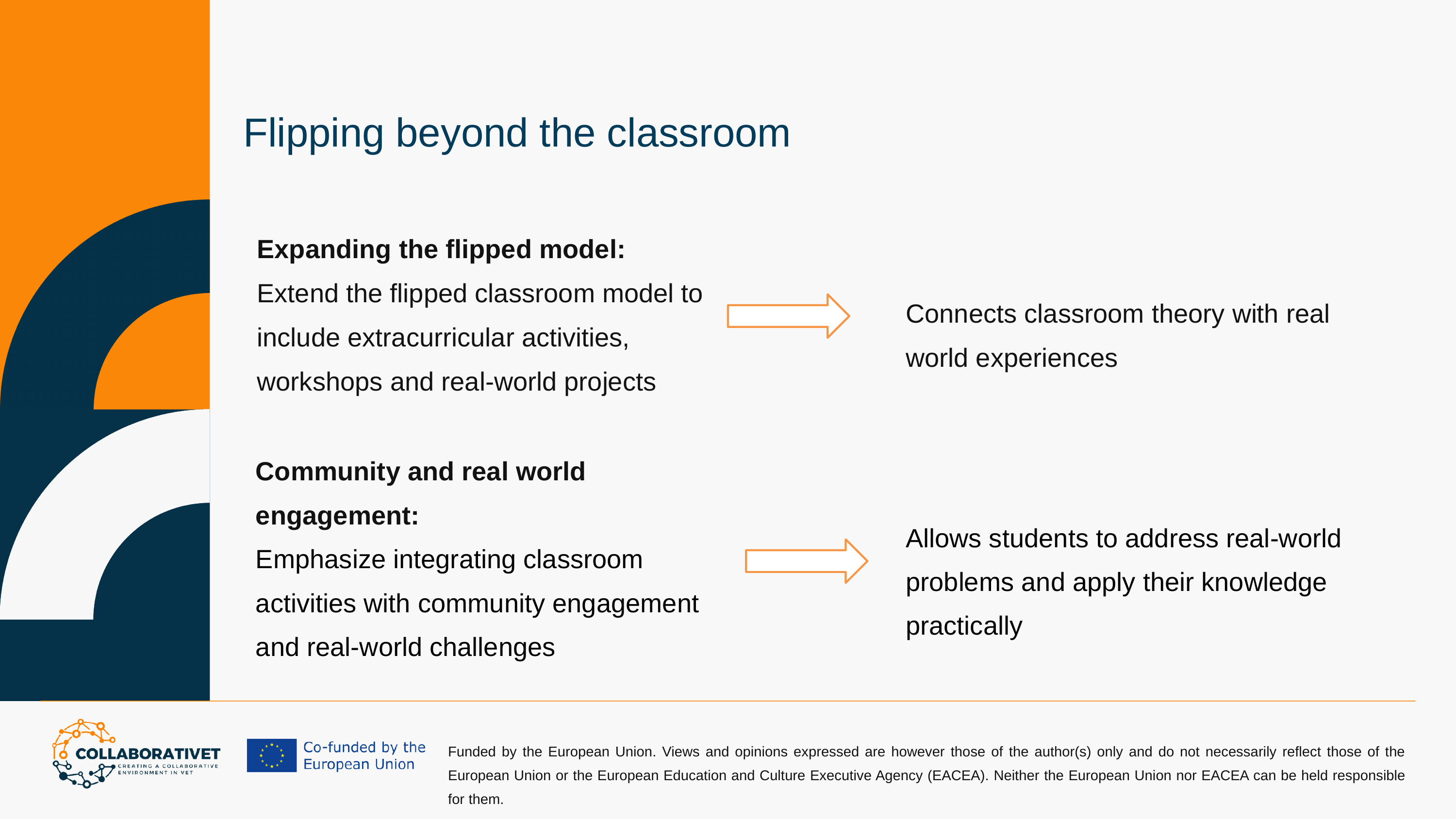

Flipping beyond the classroom

Expanding the flipped model:
Extend the flipped classroom model to include extracurricular activities, workshops and real-world projects
Connects classroom theory with real world experiences

Community and real world engagement:
Emphasize integrating classroom activities with community engagement and real-world challenges
Allows students to address real-world problems and apply their knowledge practically

Funded by the European Union. Views and opinions expressed are however those of the author(s) only and do not necessarily reflect those of the European Union or the European Education and Culture Executive Agency (EACEA). Neither the European Union nor EACEA can be held responsible for them.